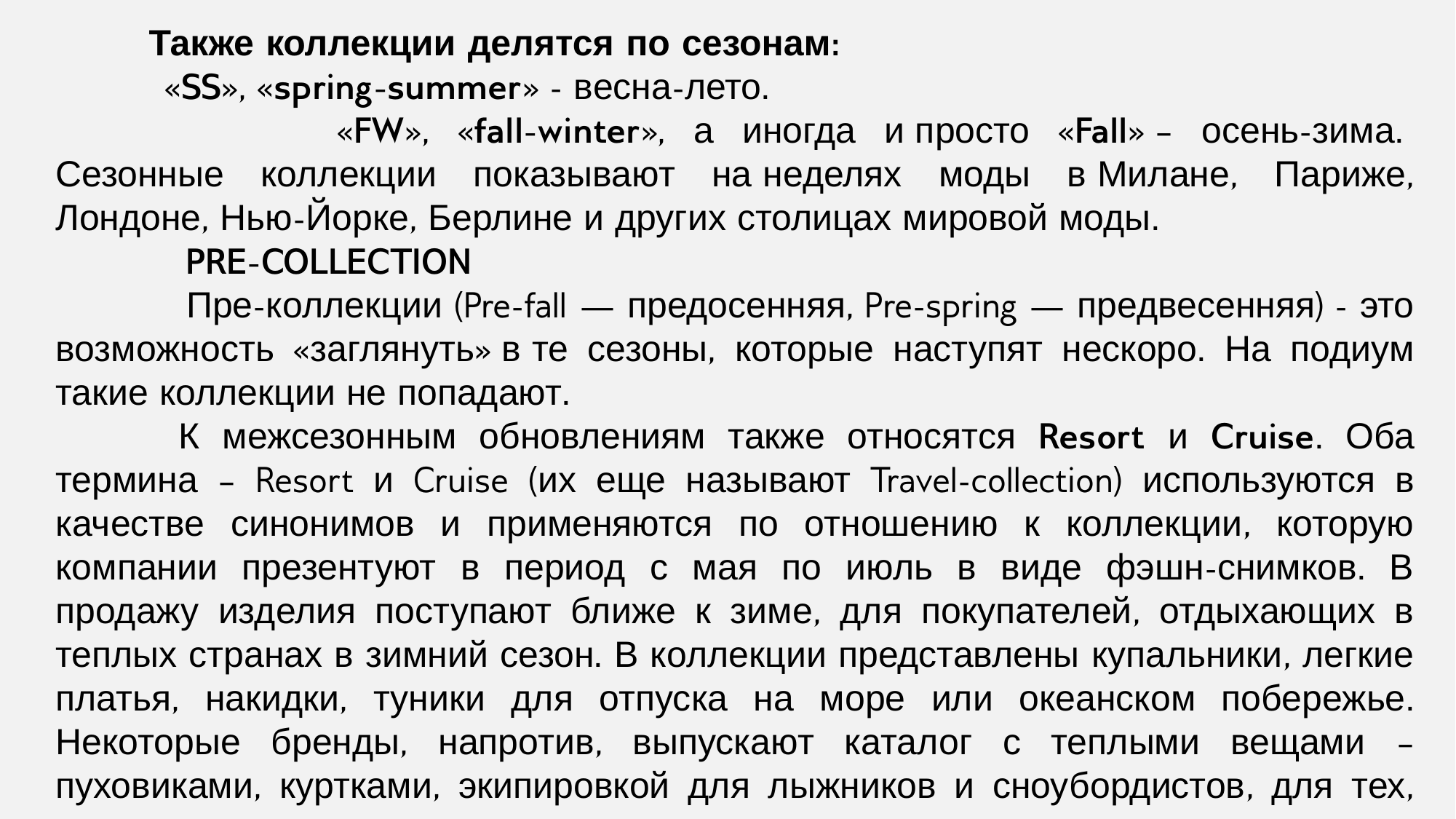

Также коллекции делятся по сезонам:
          «SS», «spring-summer» - весна-лето.
          «FW», «fall-winter», а иногда и просто «Fall» – осень-зима. 
Сезонные коллекции показывают на неделях моды в Милане, Париже, Лондоне, Нью-Йорке, Берлине и других столицах мировой моды.
           PRE-COLLECTION
           Пре-коллекции (Pre-fall — предосенняя, Pre-spring — предвесенняя) - это возможность «заглянуть» в те сезоны, которые наступят нескоро. На подиум такие коллекции не попадают.
      К межсезонным обновлениям также относятся Resort и Cruise. Оба термина – Resort и Cruise (их еще называют Travel-collection) используются в качестве синонимов и применяются по отношению к коллекции, которую компании презентуют в период с мая по июль в виде фэшн-снимков. В продажу изделия поступают ближе к зиме, для покупателей, отдыхающих в теплых странах в зимний сезон. В коллекции представлены купальники, легкие платья, накидки, туники для отпуска на море или океанском побережье. Некоторые бренды, напротив, выпускают каталог с теплыми вещами – пуховиками, куртками, экипировкой для лыжников и сноубордистов, для тех, кто предпочитает зимние виды отдыха.